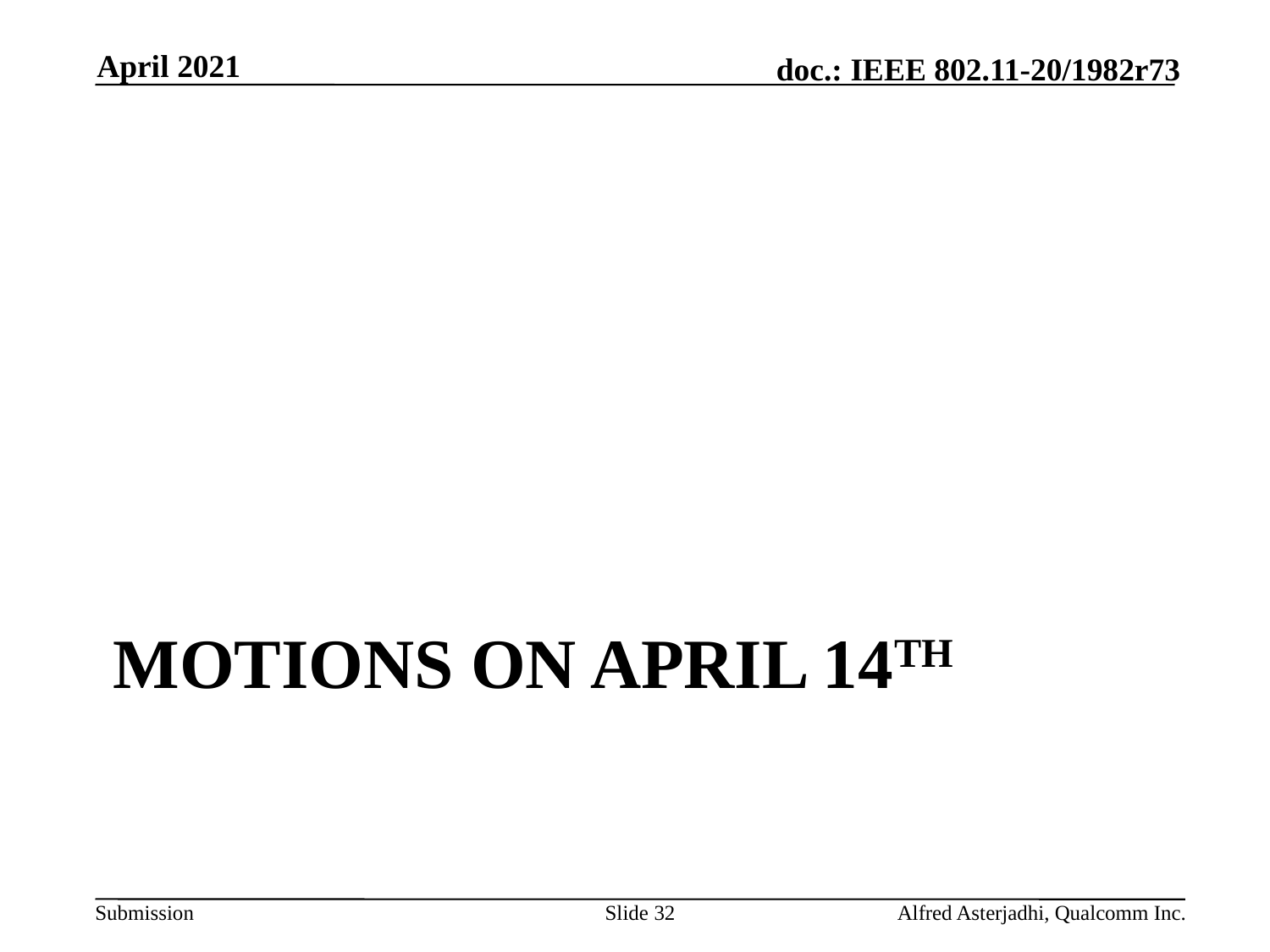

April 2021

# Motions on April 14th
Slide 32
Alfred Asterjadhi, Qualcomm Inc.